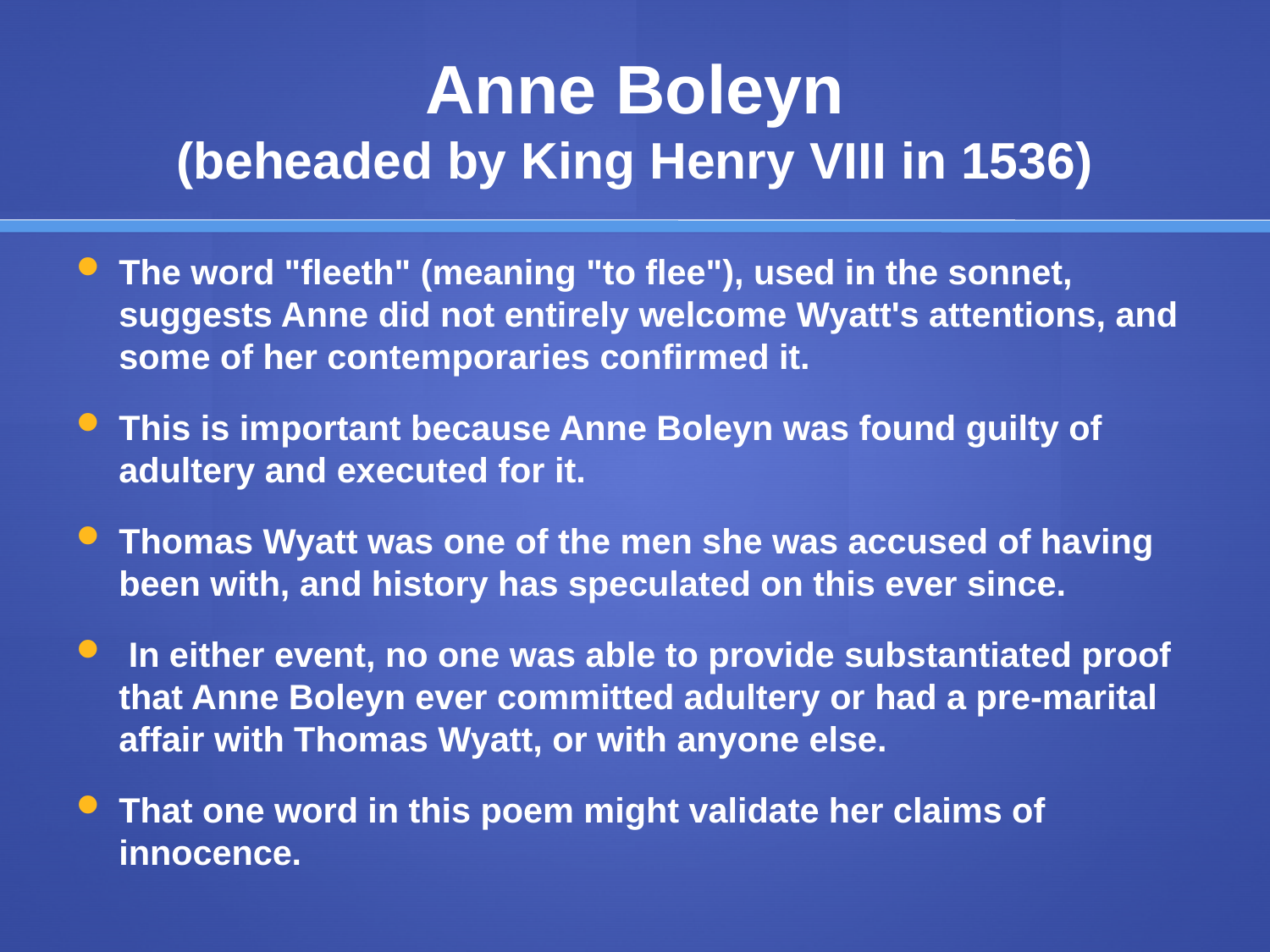

# Anne Boleyn (beheaded by King Henry VIII in 1536)
The word "fleeth" (meaning "to flee"), used in the sonnet, suggests Anne did not entirely welcome Wyatt's attentions, and some of her contemporaries confirmed it.
This is important because Anne Boleyn was found guilty of adultery and executed for it.
Thomas Wyatt was one of the men she was accused of having been with, and history has speculated on this ever since.
 In either event, no one was able to provide substantiated proof that Anne Boleyn ever committed adultery or had a pre-marital affair with Thomas Wyatt, or with anyone else.
That one word in this poem might validate her claims of innocence.